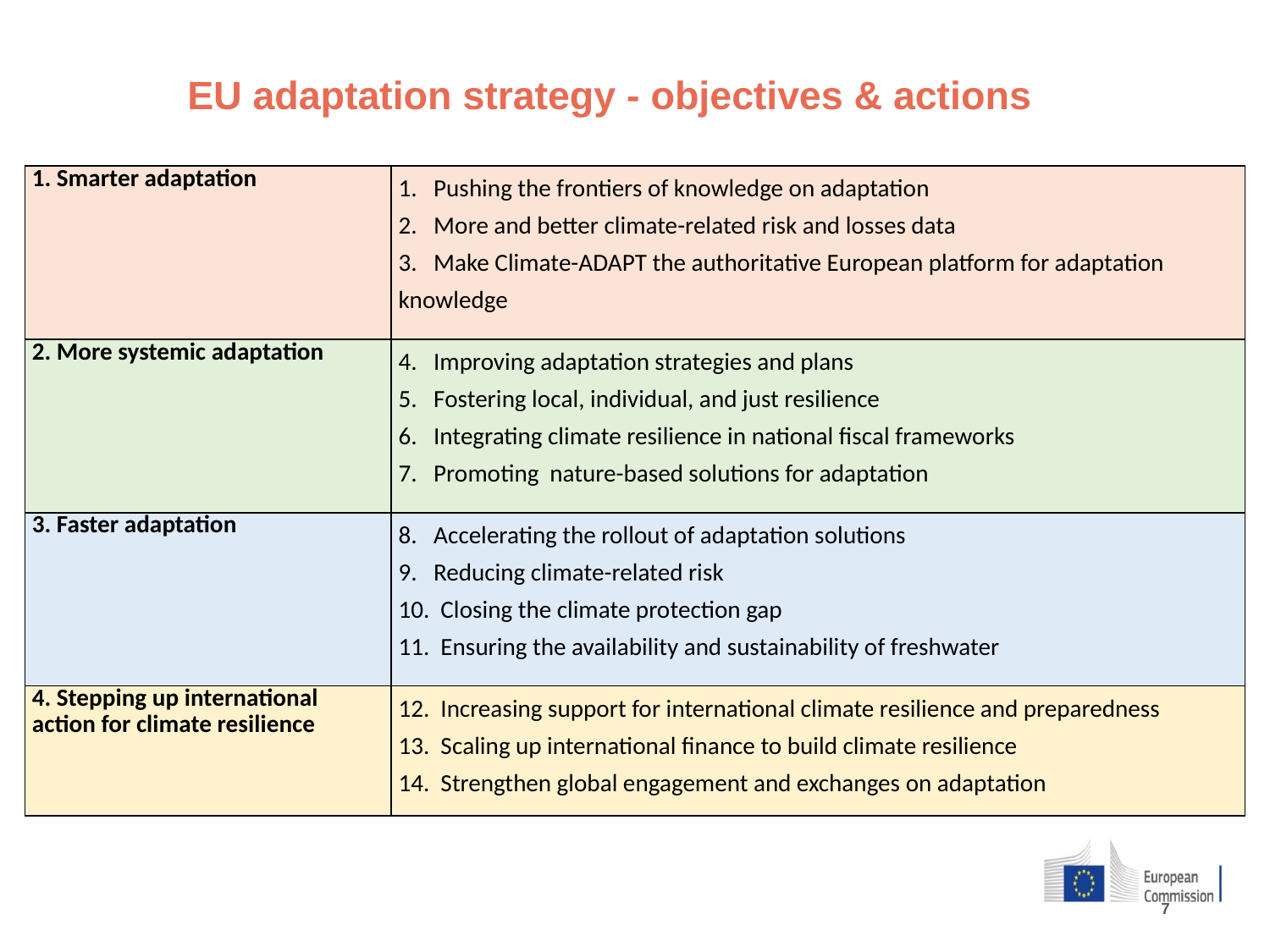

EU adaptation strategy - objectives & actions
| 1. Smarter adaptation | 1. Pushing the frontiers of knowledge on adaptation 2. More and better climate-related risk and losses data 3. Make Climate-ADAPT the authoritative European platform for adaptation knowledge |
| --- | --- |
| 2. More systemic adaptation | 4. Improving adaptation strategies and plans 5. Fostering local, individual, and just resilience 6. Integrating climate resilience in national fiscal frameworks 7. Promoting nature-based solutions for adaptation |
| 3. Faster adaptation | 8. Accelerating the rollout of adaptation solutions 9. Reducing climate-related risk 10. Closing the climate protection gap 11. Ensuring the availability and sustainability of freshwater |
| 4. Stepping up international action for climate resilience | 12. Increasing support for international climate resilience and preparedness 13. Scaling up international finance to build climate resilience 14. Strengthen global engagement and exchanges on adaptation |
7